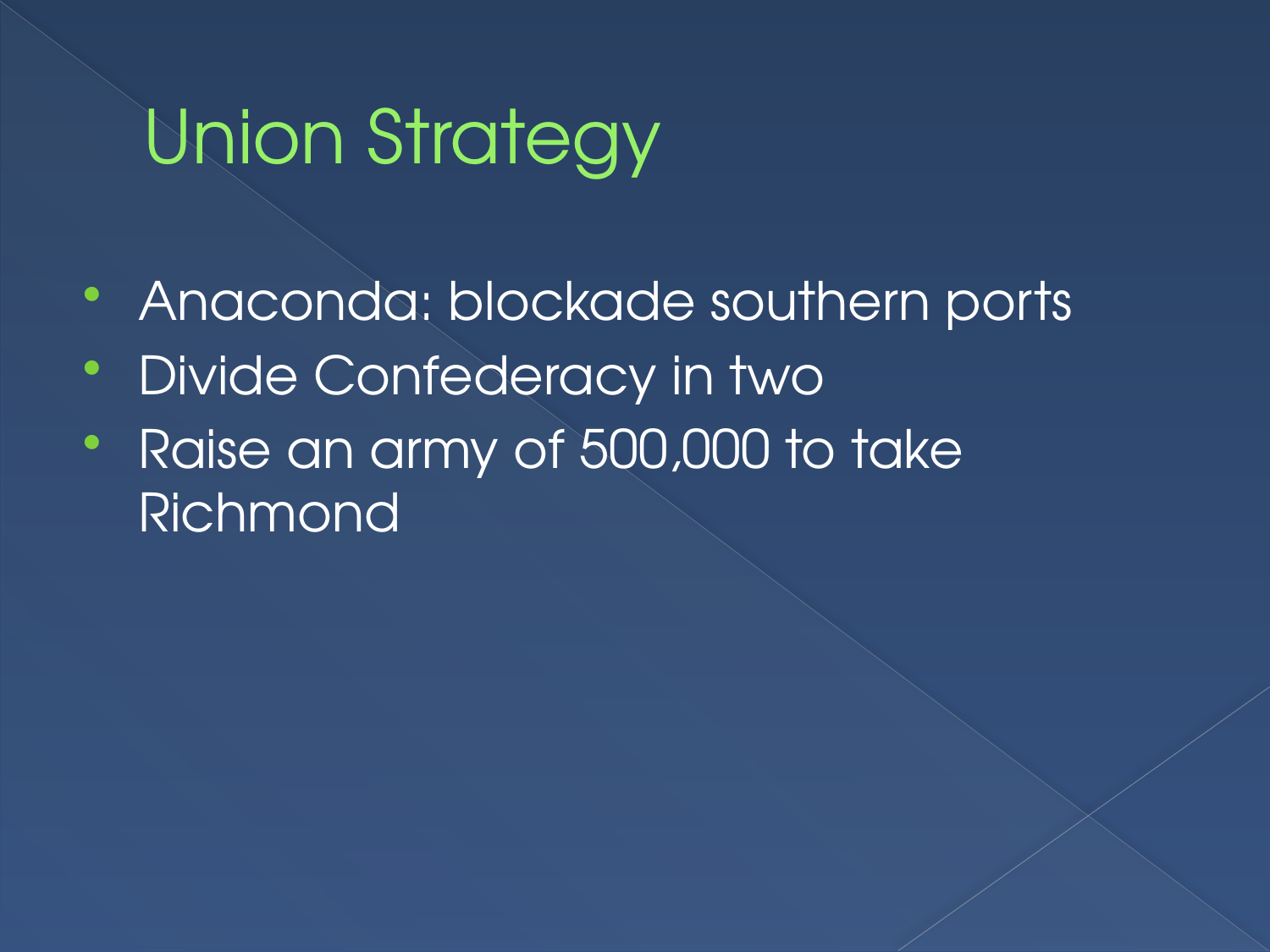

# Union Strategy
Anaconda: blockade southern ports
Divide Confederacy in two
Raise an army of 500,000 to take Richmond